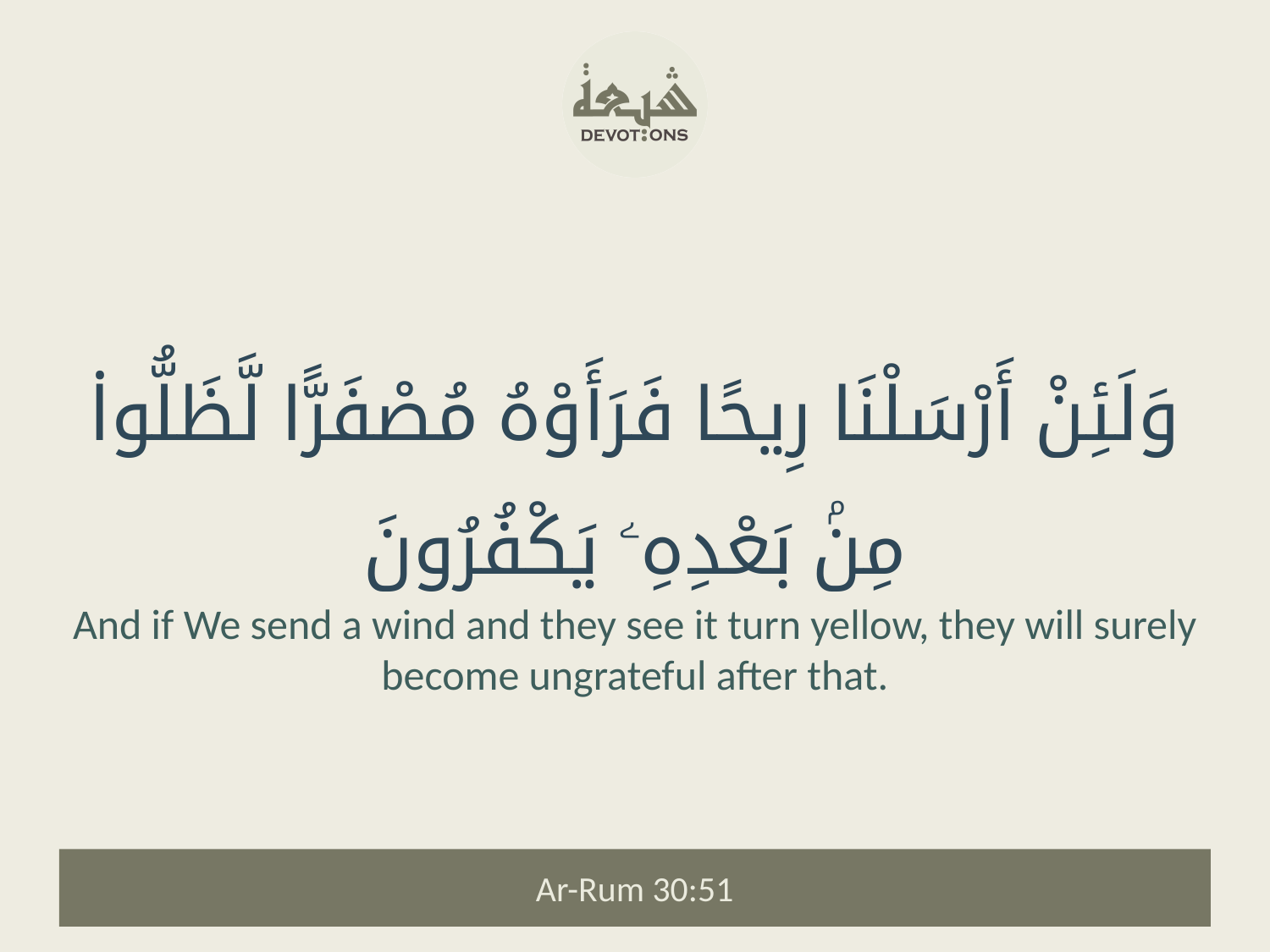

وَلَئِنْ أَرْسَلْنَا رِيحًا فَرَأَوْهُ مُصْفَرًّا لَّظَلُّوا۟ مِنۢ بَعْدِهِۦ يَكْفُرُونَ
And if We send a wind and they see it turn yellow, they will surely become ungrateful after that.
Ar-Rum 30:51